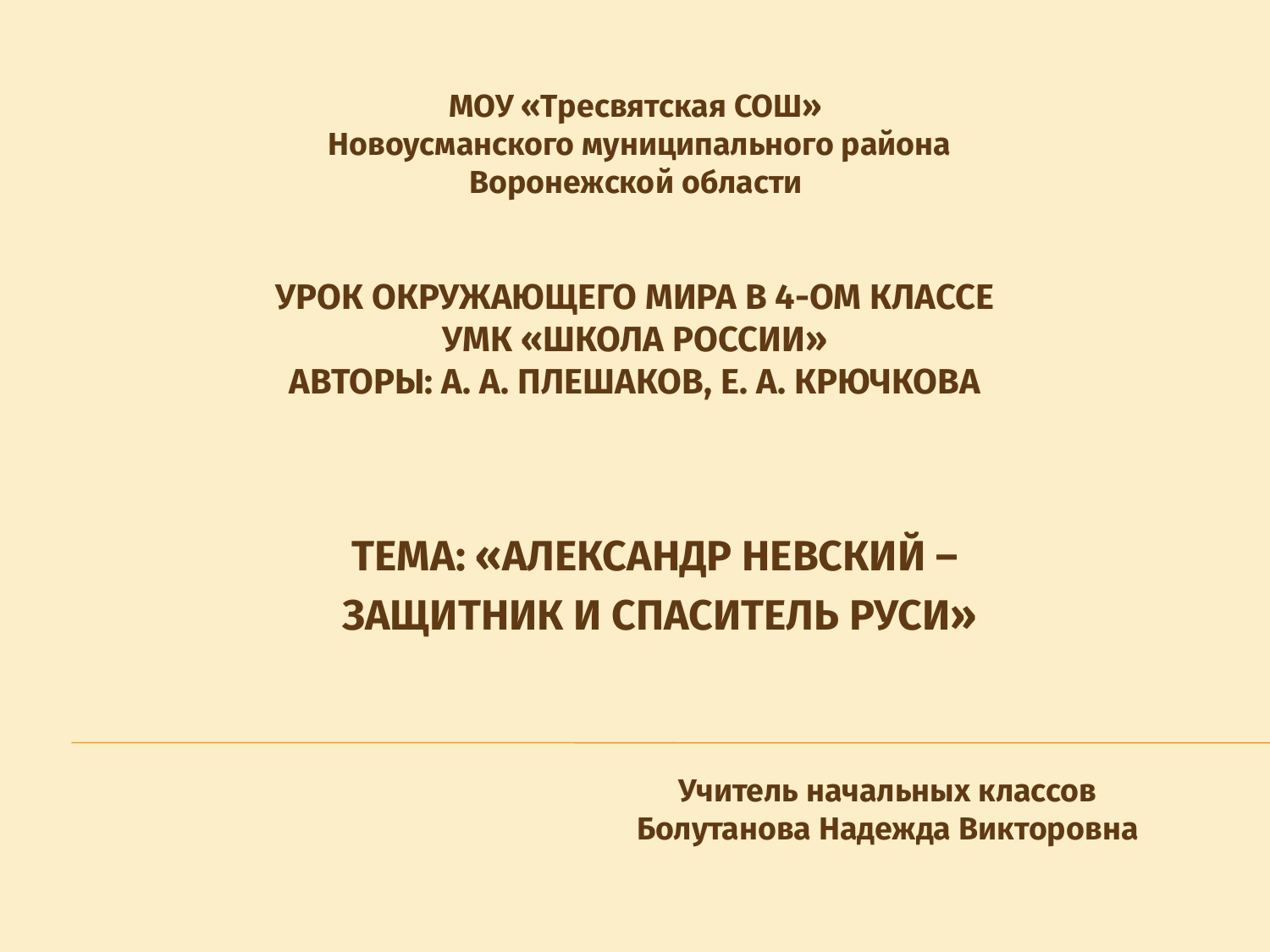

МОУ «Тресвятская СОШ»
Новоусманского муниципального района
Воронежской области
# Урок окружающего мира в 4-ом классе УМК «Школа России» Авторы: А. А. Плешаков, Е. А. Крючкова
ТЕМА: «АЛЕКСАНДР НЕВСКИЙ –
ЗАЩИТНИК И СПАСИТЕЛЬ РУСИ»
Учитель начальных классов
Болутанова Надежда Викторовна